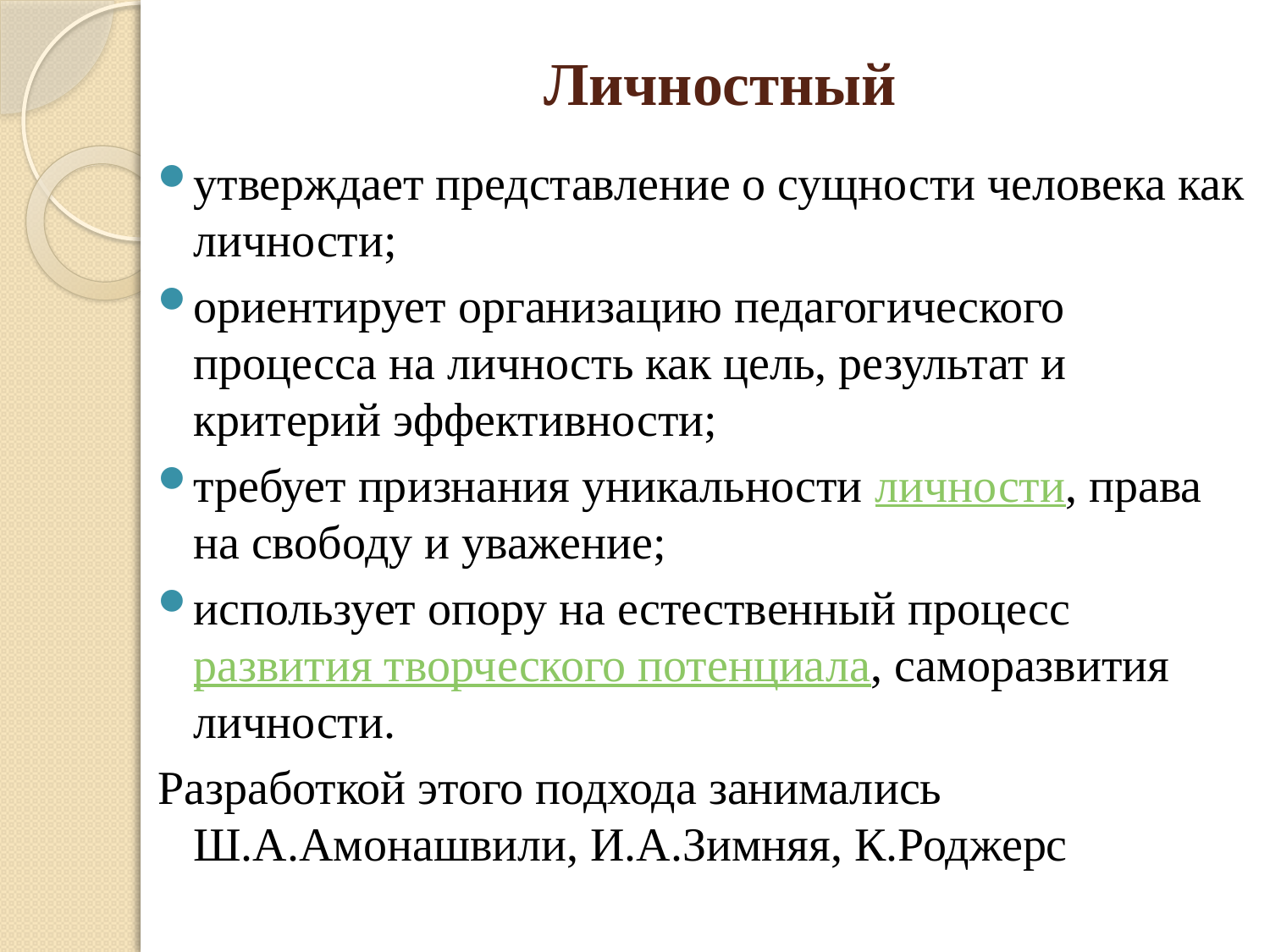

# Личностный
утверждает представление о сущности человека как личности;
ориентирует организацию педагогического процесса на личность как цель, результат и критерий эффективности;
требует признания уникальности личности, права на свободу и уважение;
использует опору на естественный процесс развития творческого потенциала, саморазвития личности.
Разработкой этого подхода занимались Ш.А.Амонашвили, И.А.Зимняя, К.Роджерс